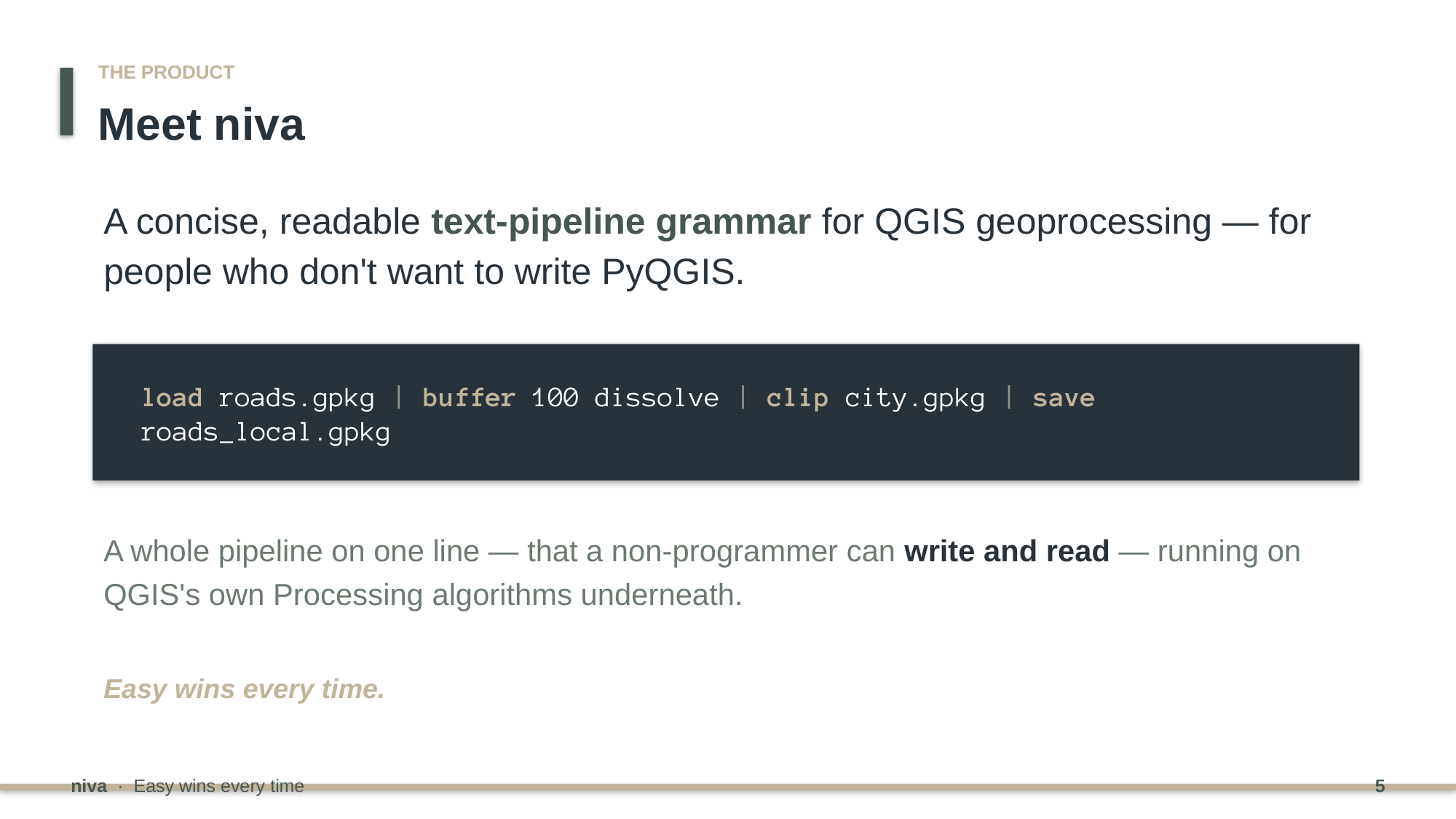

THE PRODUCT

Meet niva
A concise, readable text-pipeline grammar for QGIS geoprocessing — for people who don't want to write PyQGIS.

load roads.gpkg | buffer 100 dissolve | clip city.gpkg | save roads_local.gpkg
A whole pipeline on one line — that a non-programmer can write and read — running on QGIS's own Processing algorithms underneath.
Easy wins every time.
niva  ·  Easy wins every time
5